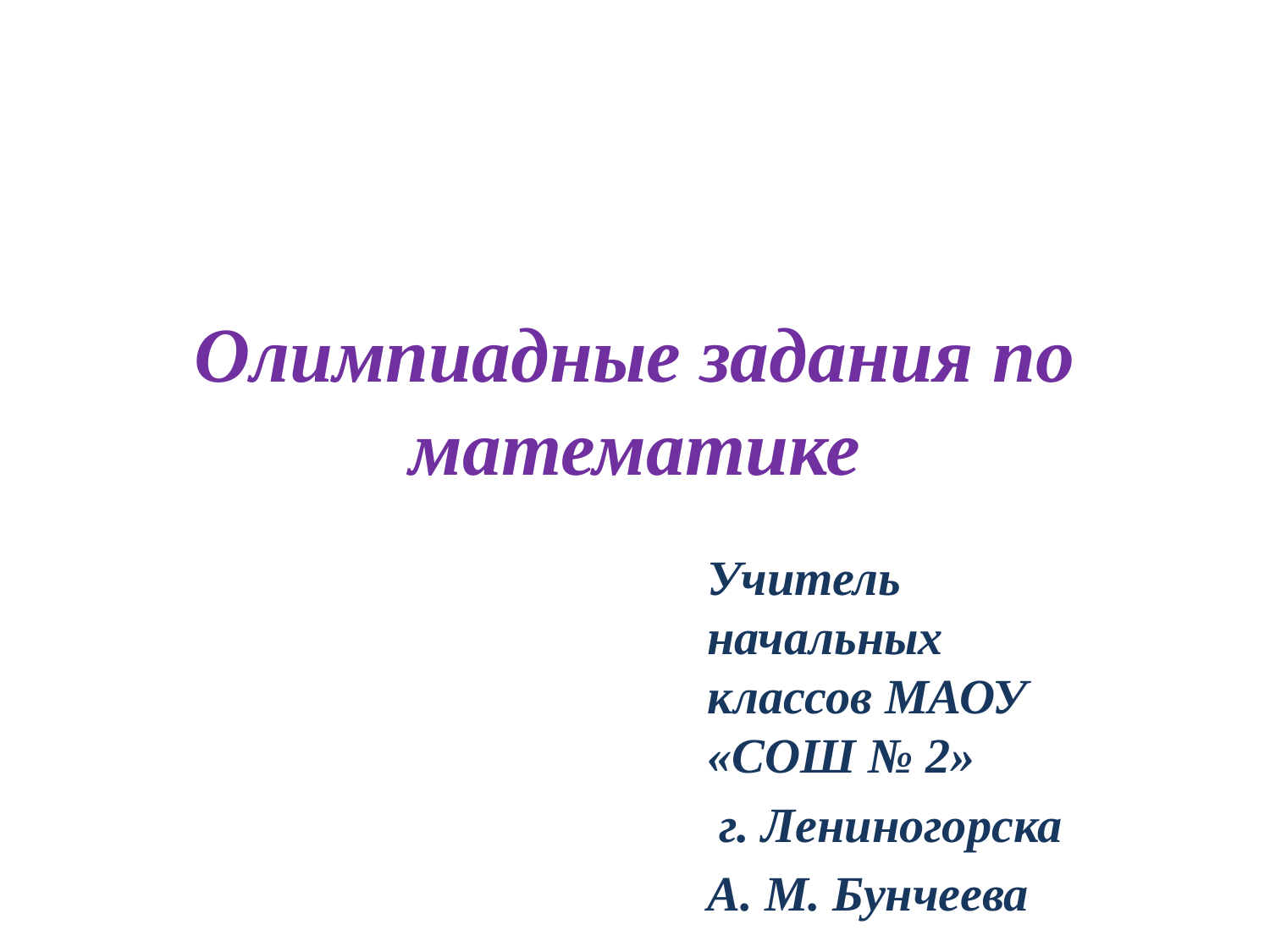

# Олимпиадные задания по математике
Учитель начальных классов МАОУ «СОШ № 2»
 г. Лениногорска
А. М. Бунчеева